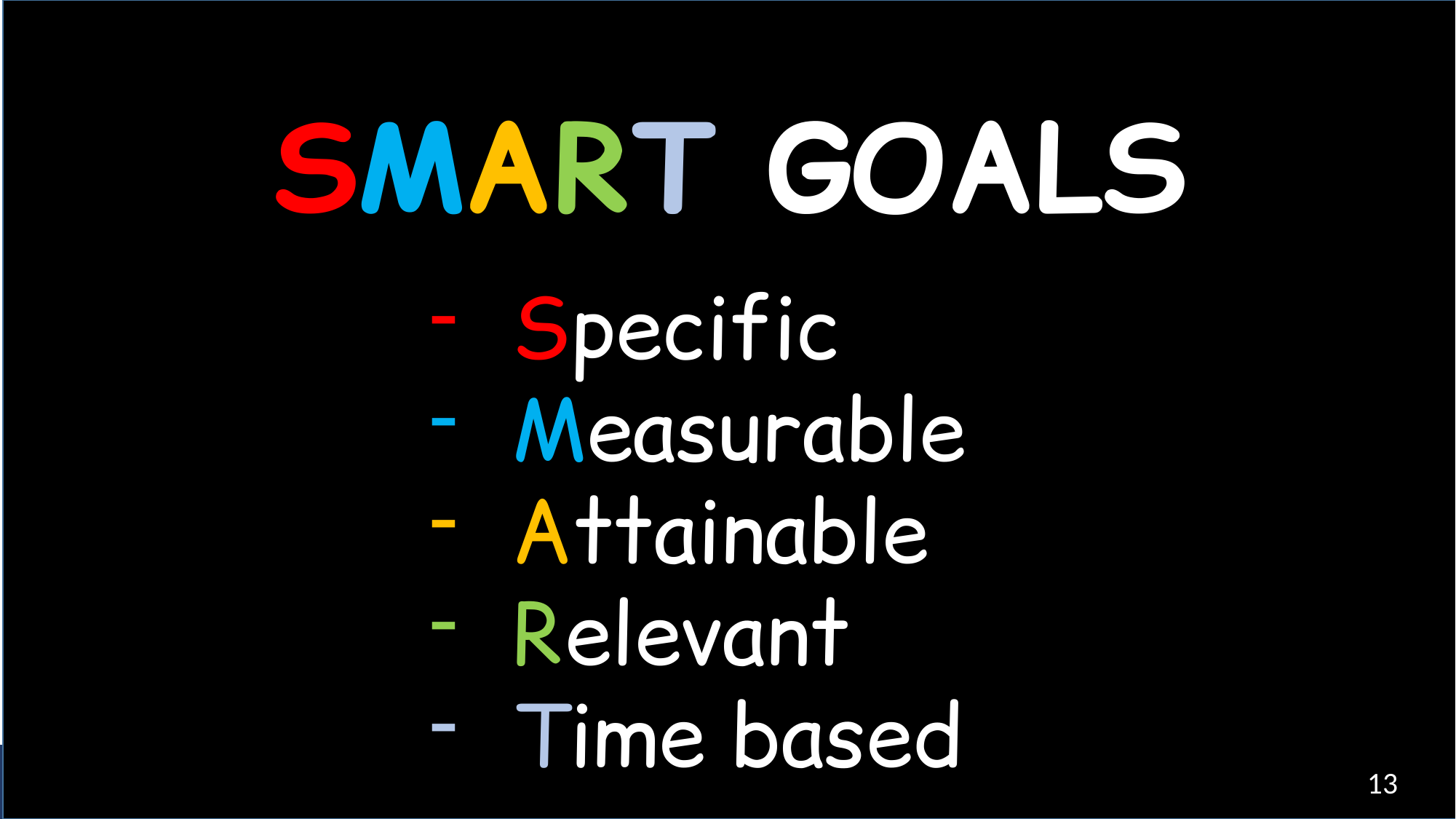

SMART GOALS
Specific
Measurable
Attainable
Relevant
Time based
13